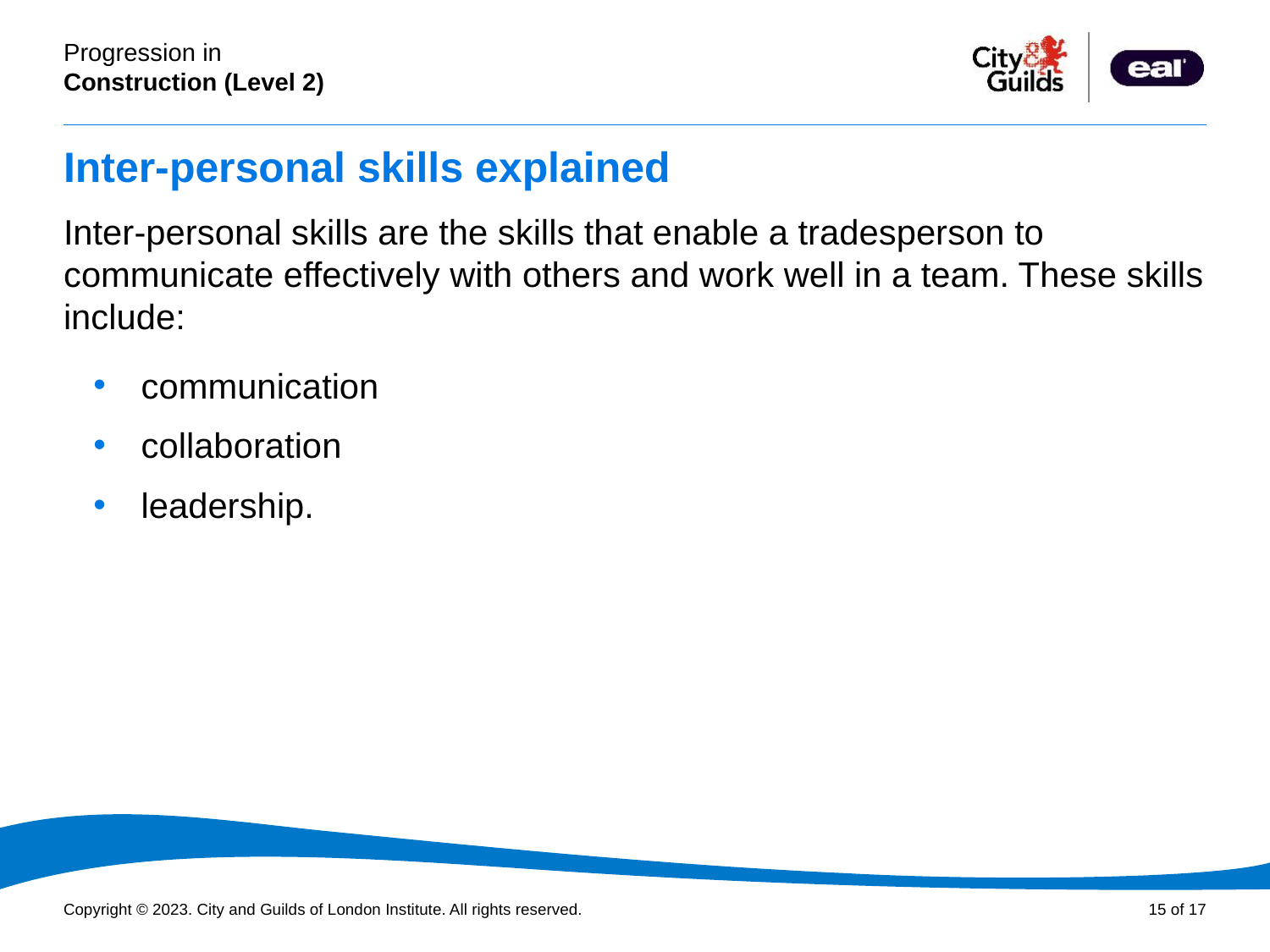

# Inter-personal skills explained
Inter-personal skills are the skills that enable a tradesperson to communicate effectively with others and work well in a team. These skills include:
communication
collaboration
leadership.